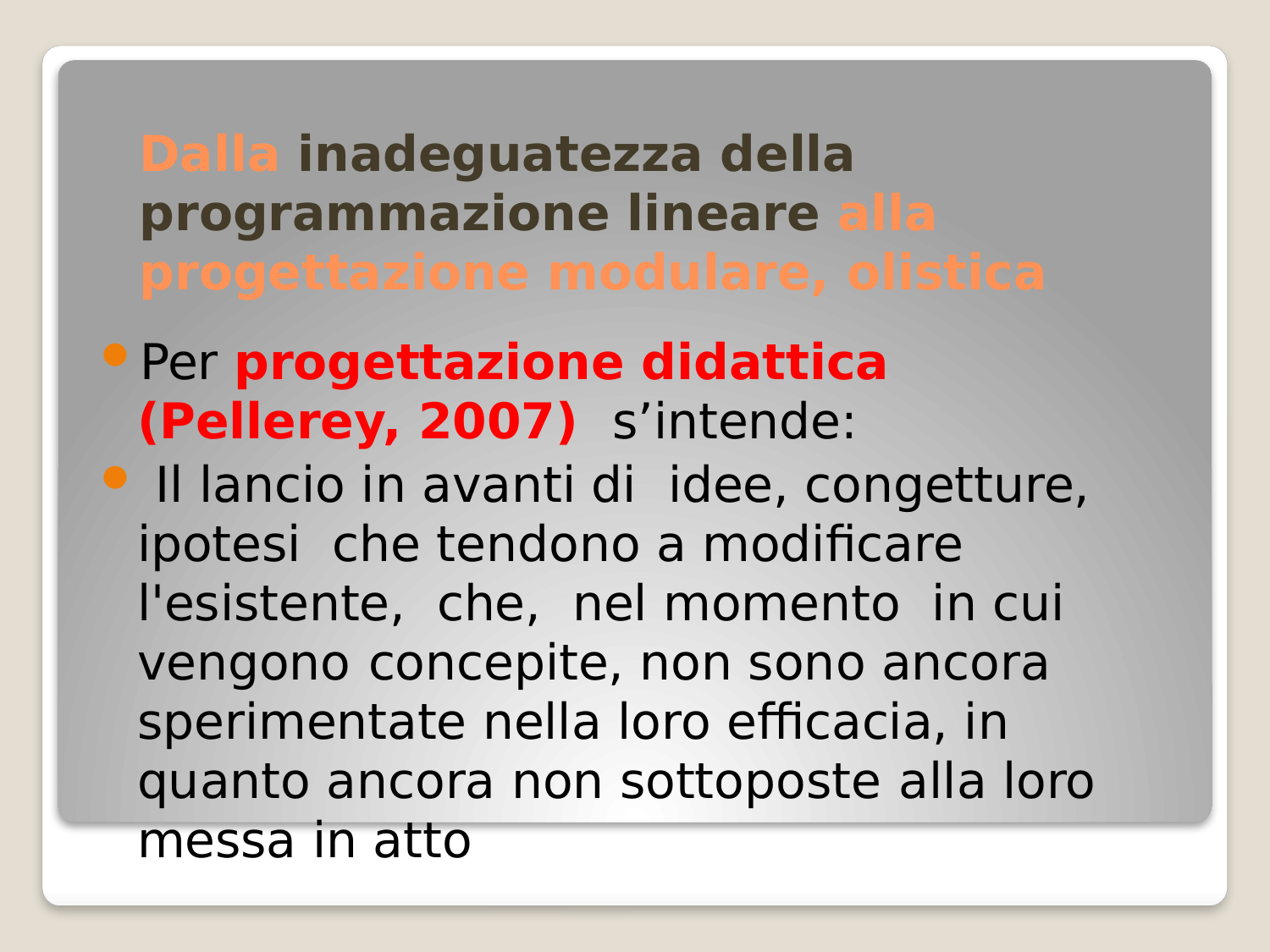

# Dalla inadeguatezza della programmazione lineare alla progettazione modulare, olistica
Per progettazione didattica (Pellerey, 2007)  s’intende:
 Il lancio in avanti di  idee, congetture, ipotesi  che tendono a modificare  l'esistente,  che,  nel momento  in cui  vengono concepite, non sono ancora sperimentate nella loro efficacia, in quanto ancora non sottoposte alla loro messa in atto